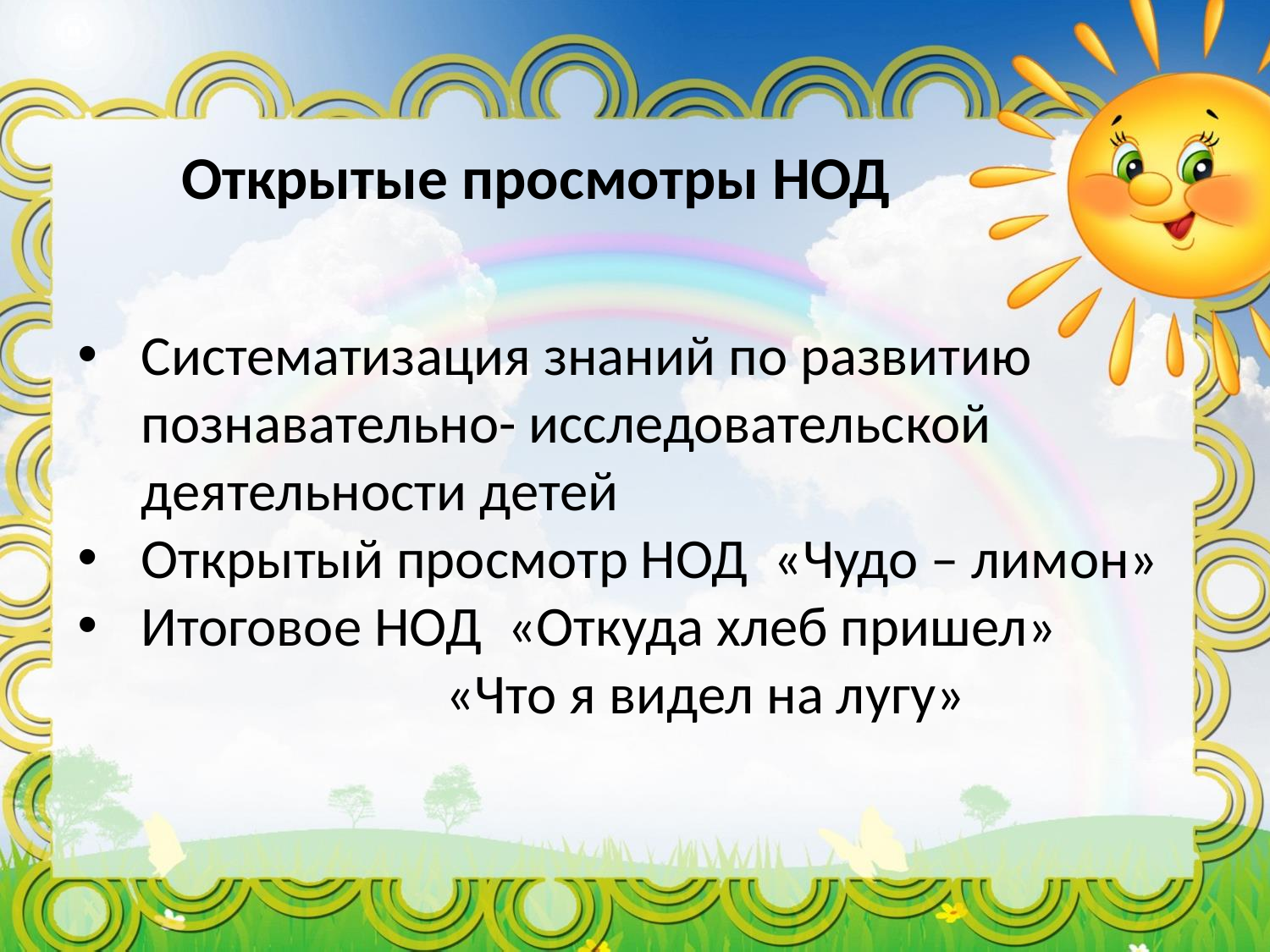

# Открытые просмотры НОД

Систематизация знаний по развитию познавательно- исследовательской деятельности детей
Открытый просмотр НОД  «Чудо – лимон»
Итоговое НОД  «Откуда хлеб пришел»
                             «Что я видел на лугу»